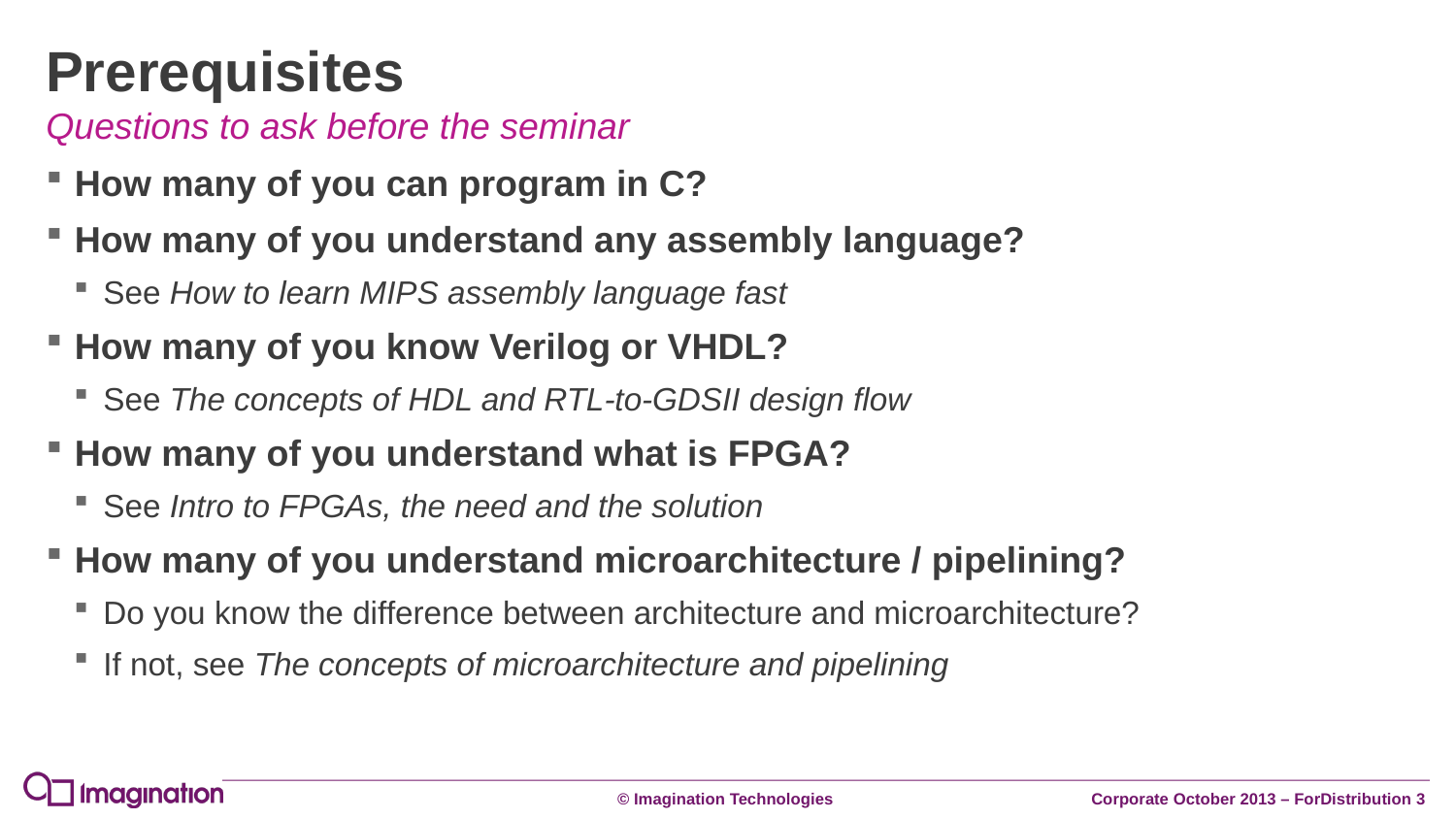

# Prerequisites
Questions to ask before the seminar
How many of you can program in C?
How many of you understand any assembly language?
See How to learn MIPS assembly language fast
How many of you know Verilog or VHDL?
See The concepts of HDL and RTL-to-GDSII design flow
How many of you understand what is FPGA?
See Intro to FPGAs, the need and the solution
How many of you understand microarchitecture / pipelining?
Do you know the difference between architecture and microarchitecture?
If not, see The concepts of microarchitecture and pipelining